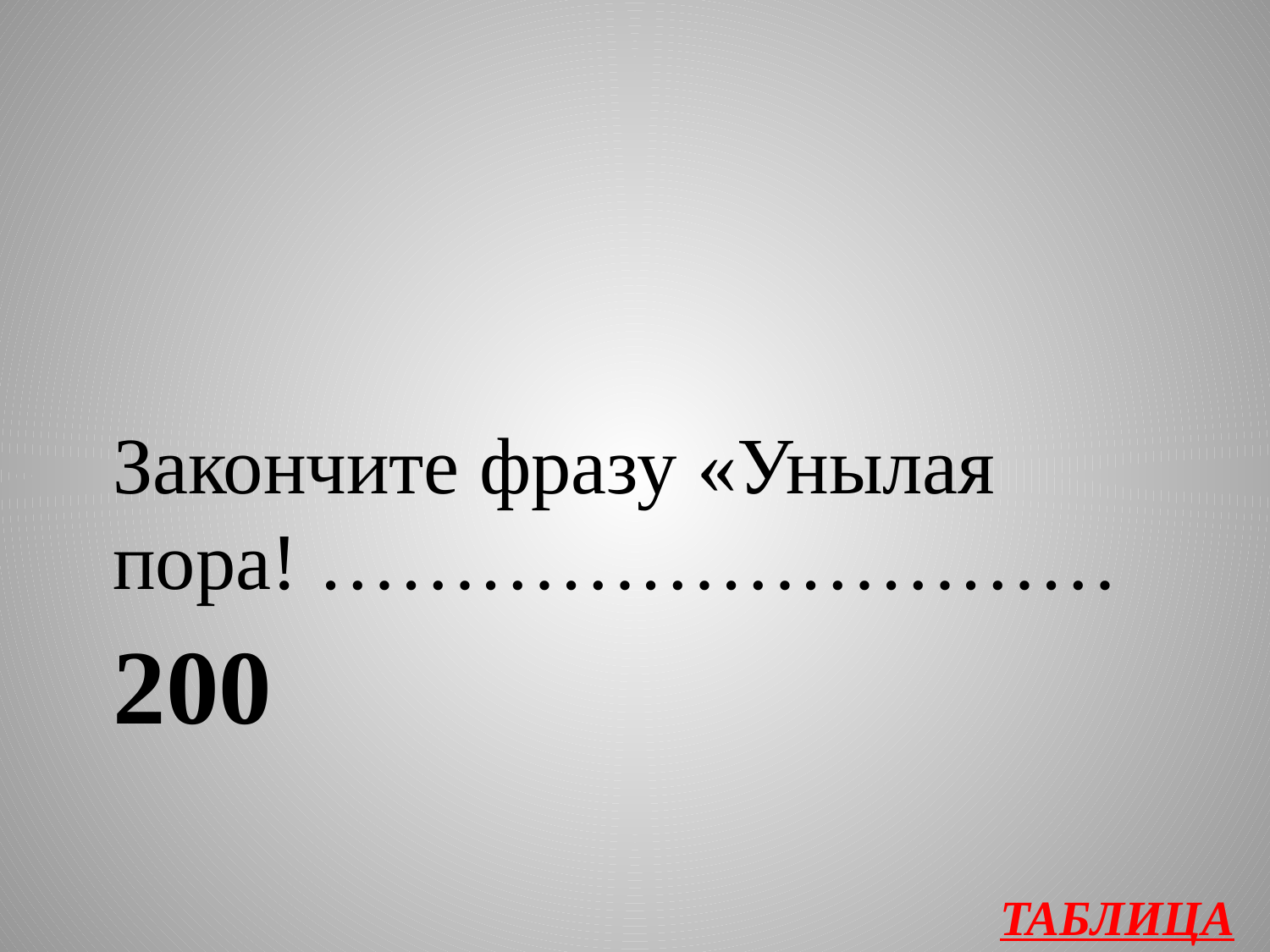

Закончите фразу «Унылая пора! …………………………
# 200
ТАБЛИЦА